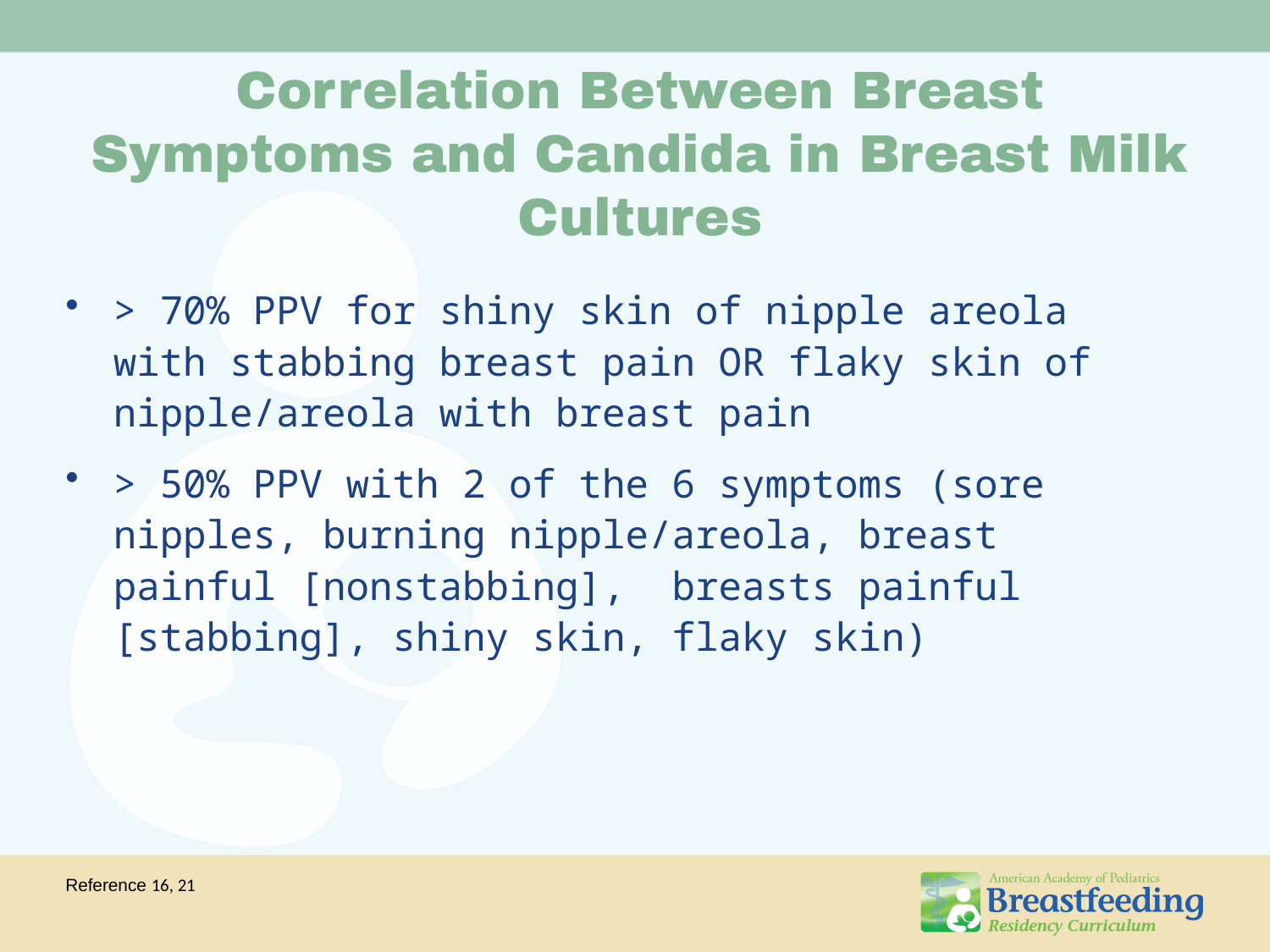

# Correlation Between Breast Symptoms and Candida in Breast Milk Cultures
> 70% PPV for shiny skin of nipple areola with stabbing breast pain OR flaky skin of nipple/areola with breast pain
> 50% PPV with 2 of the 6 symptoms (sore nipples, burning nipple/areola, breast painful [nonstabbing],  breasts painful [stabbing], shiny skin, flaky skin)
Reference 16, 21